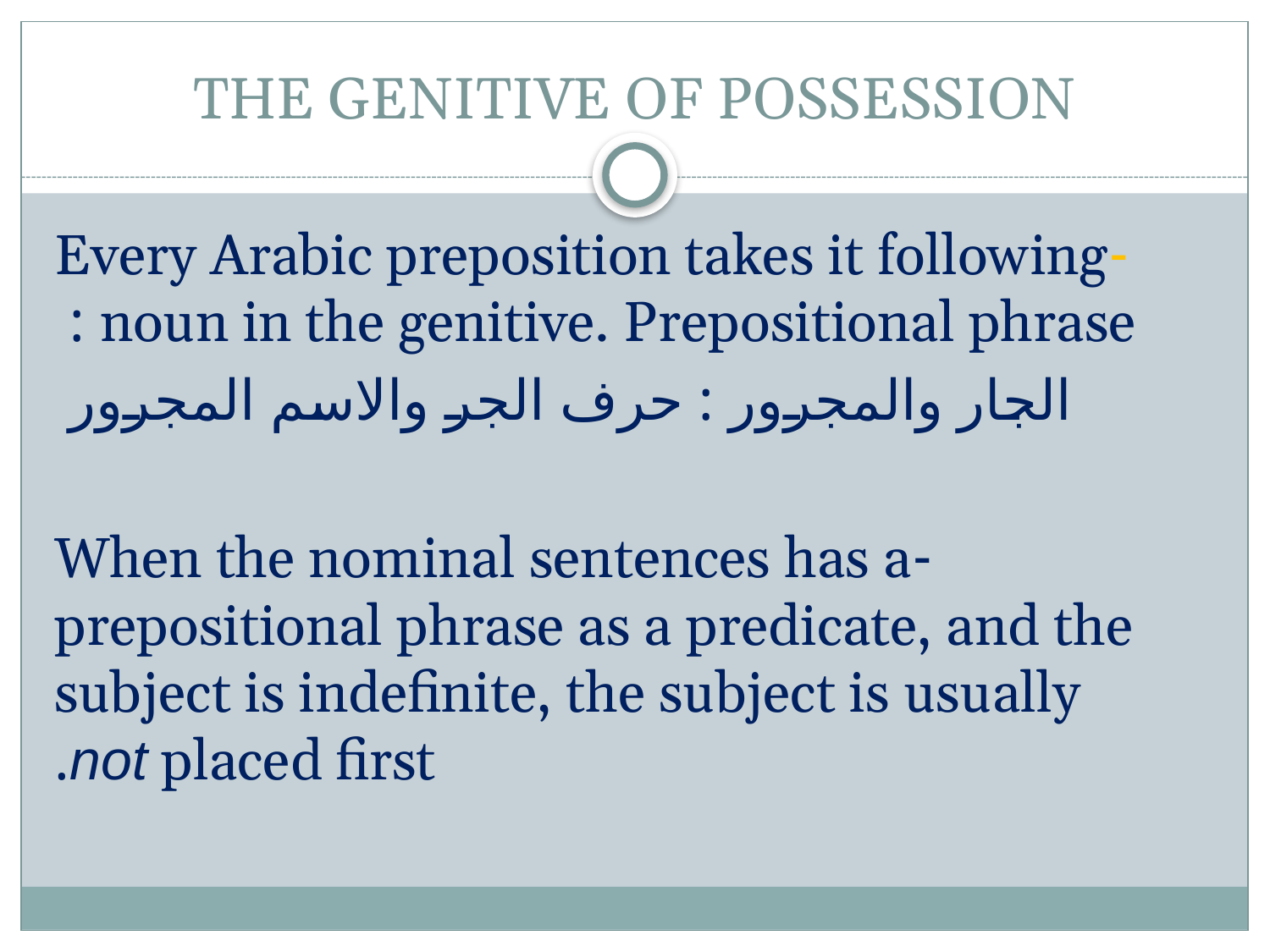

# THE GENITIVE OF POSSESSION
-Every Arabic preposition takes it following noun in the genitive. Prepositional phrase :
  الجار والمجرور : حرف الجر والاسم المجرور

-When the nominal sentences has a prepositional phrase as a predicate, and the subject is indefinite, the subject is usually not placed first.